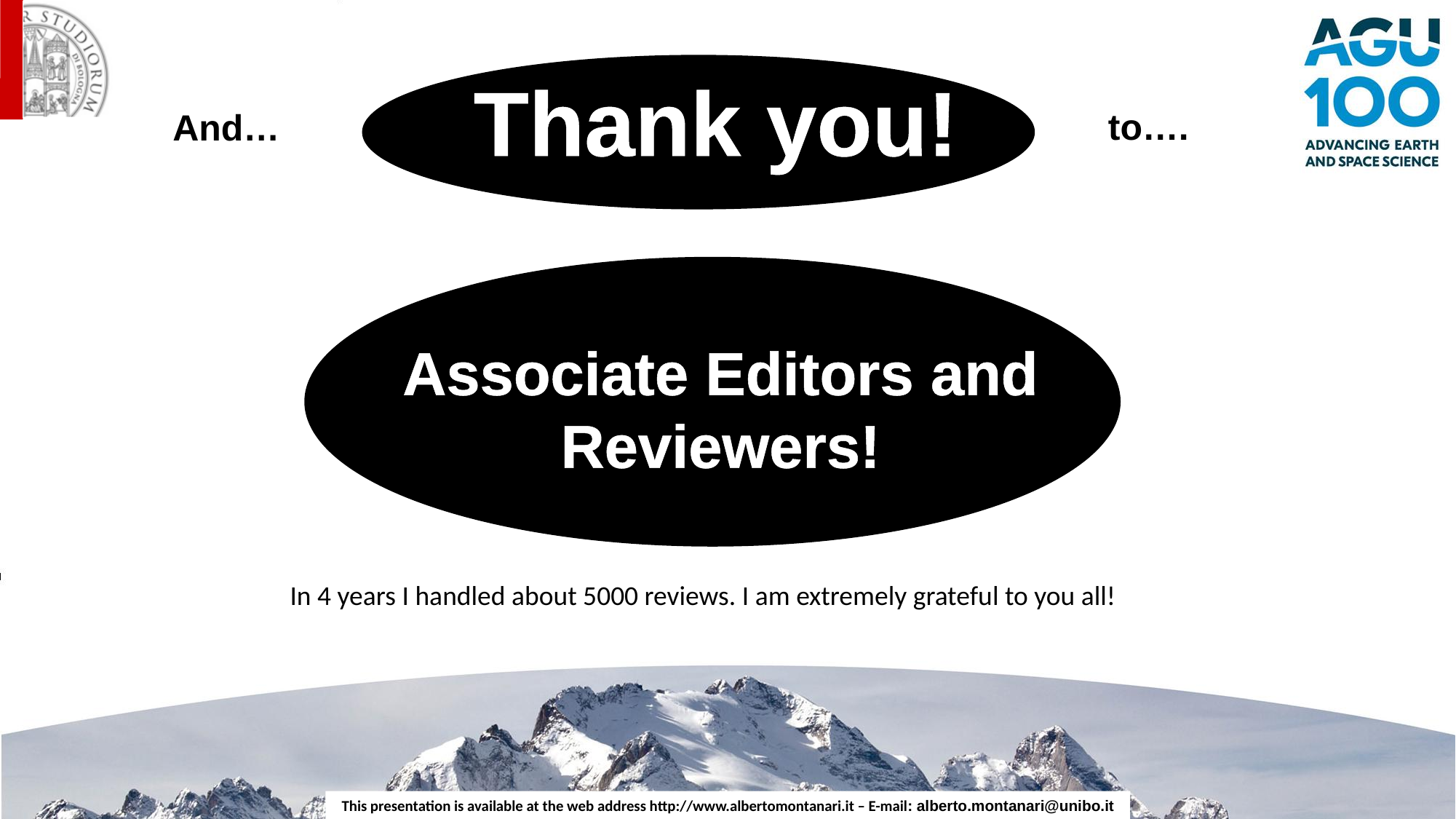

Thank you!
to….
And…

Associate Editors and Reviewers!
In 4 years I handled about 5000 reviews. I am extremely grateful to you all!